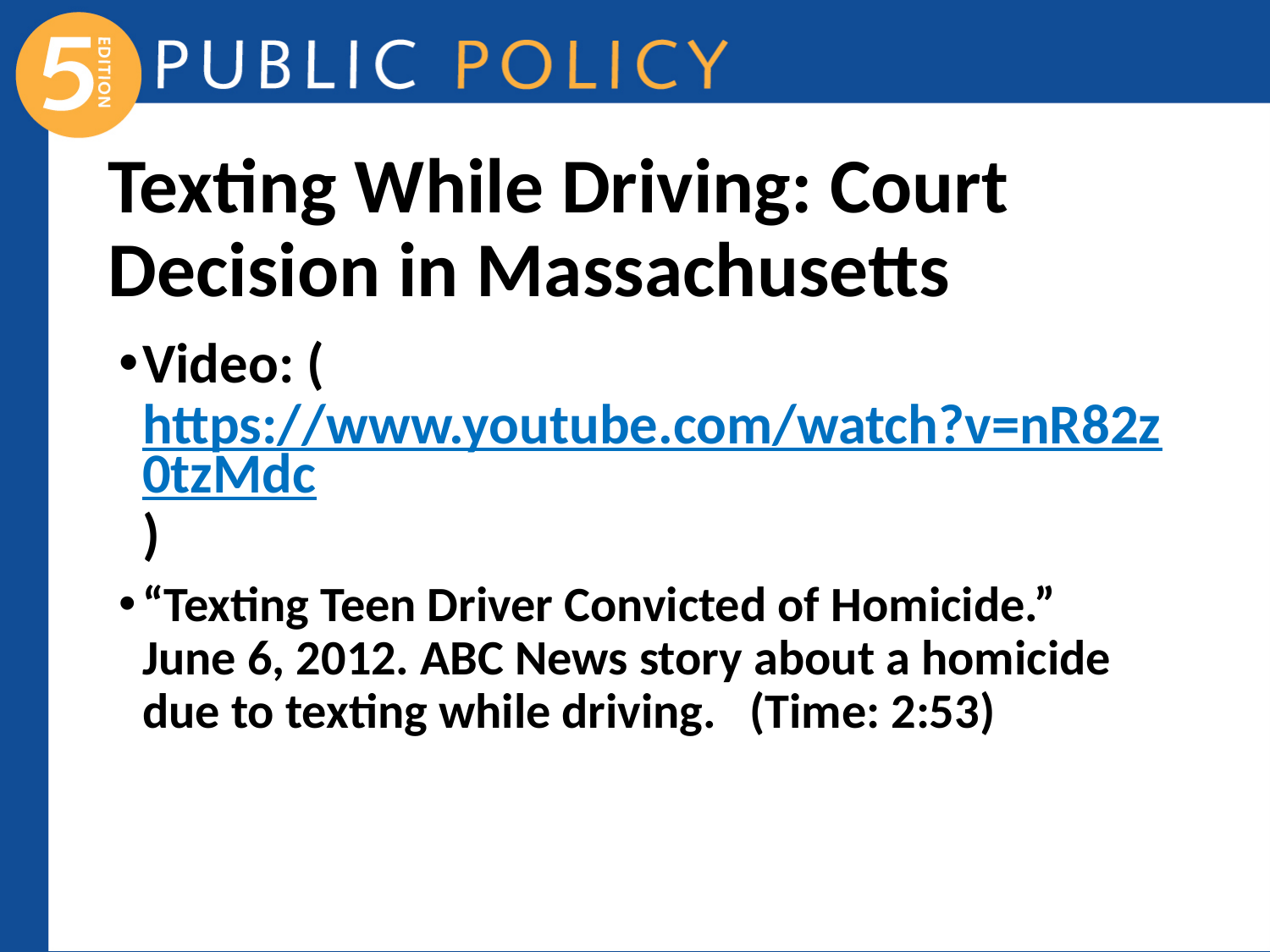

# Texting While Driving: Court Decision in Massachusetts
Video: (https://www.youtube.com/watch?v=nR82z0tzMdc)
“Texting Teen Driver Convicted of Homicide.”  June 6, 2012. ABC News story about a homicide due to texting while driving.   (Time: 2:53)